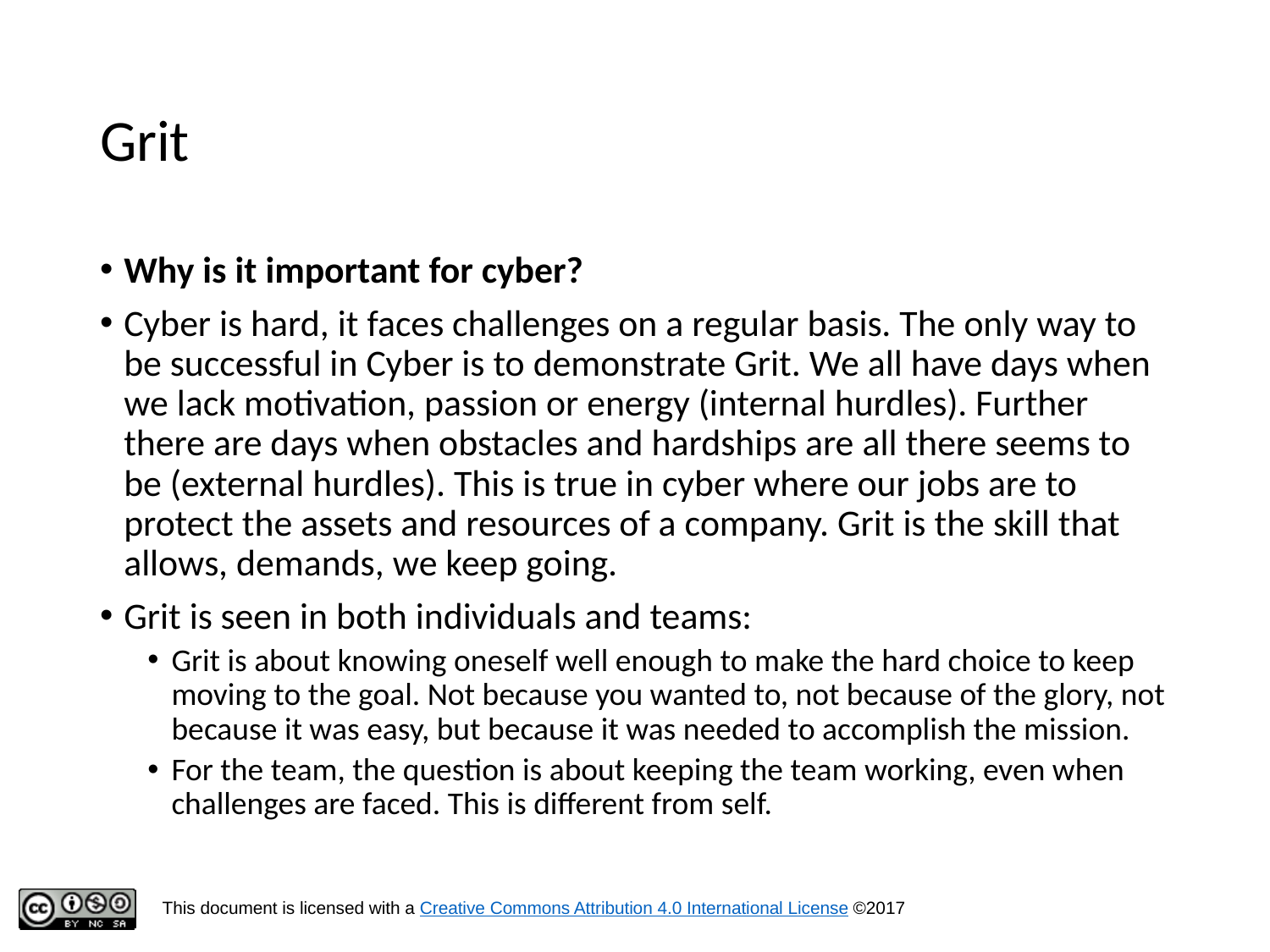

# Grit
Why is it important for cyber?
Cyber is hard, it faces challenges on a regular basis. The only way to be successful in Cyber is to demonstrate Grit. We all have days when we lack motivation, passion or energy (internal hurdles). Further there are days when obstacles and hardships are all there seems to be (external hurdles). This is true in cyber where our jobs are to protect the assets and resources of a company. Grit is the skill that allows, demands, we keep going.
Grit is seen in both individuals and teams:
Grit is about knowing oneself well enough to make the hard choice to keep moving to the goal. Not because you wanted to, not because of the glory, not because it was easy, but because it was needed to accomplish the mission.
For the team, the question is about keeping the team working, even when challenges are faced. This is different from self.